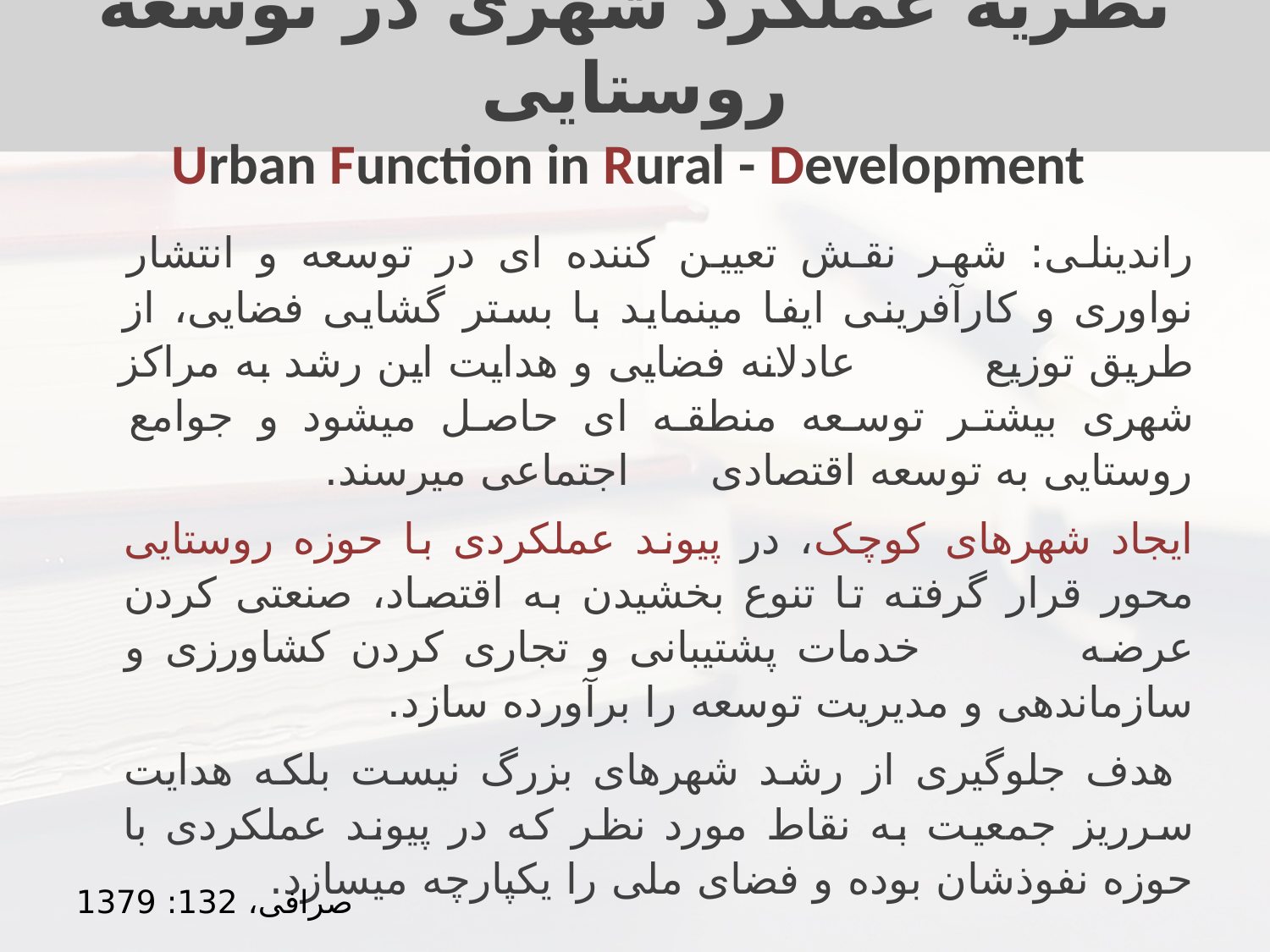

# نظریه عملکرد شهری در توسعه روستایی Urban Function in Rural - Development
راندینلی: شهر نقش تعیین کننده ای در توسعه و انتشار نواوری و کارآفرینی ایفا مینماید با بستر گشایی فضایی، از طریق توزیع         عادلانه فضایی و هدایت این رشد به مراکز شهری بیشتر توسعه منطقه ای حاصل میشود و جوامع روستایی به توسعه اقتصادی      اجتماعی میرسند.
ایجاد شهرهای کوچک، در پیوند عملکردی با حوزه روستایی محور قرار گرفته تا تنوع بخشیدن به اقتصاد، صنعتی کردن عرضه        خدمات پشتیبانی و تجاری کردن کشاورزی و سازماندهی و مدیریت توسعه را برآورده سازد.
 هدف جلوگیری از رشد شهرهای بزرگ نیست بلکه هدایت سرریز جمعیت به نقاط مورد نظر که در پیوند عملکردی با حوزه نفوذشان بوده و فضای ملی را یکپارچه میسازد.

صرافی، 132: 1379